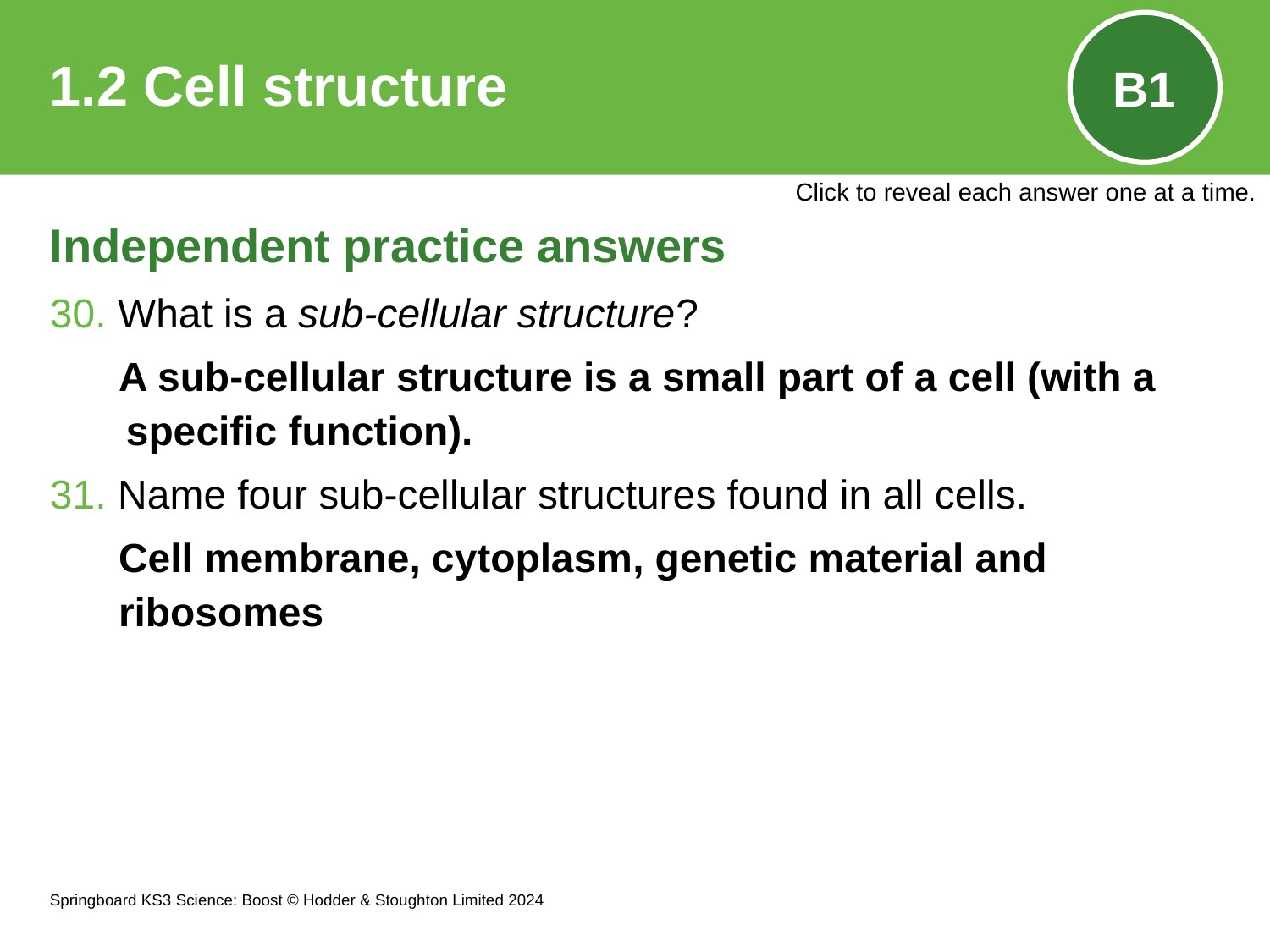

# 1.2 Cell structure
B1
Click to reveal each answer one at a time.
Independent practice answers
30. What is a sub-cellular structure?
A sub-cellular structure is a small part of a cell (with a specific function).
31. Name four sub-cellular structures found in all cells.
Cell membrane, cytoplasm, genetic material and ribosomes

Springboard KS3 Science: Boost © Hodder & Stoughton Limited 2024